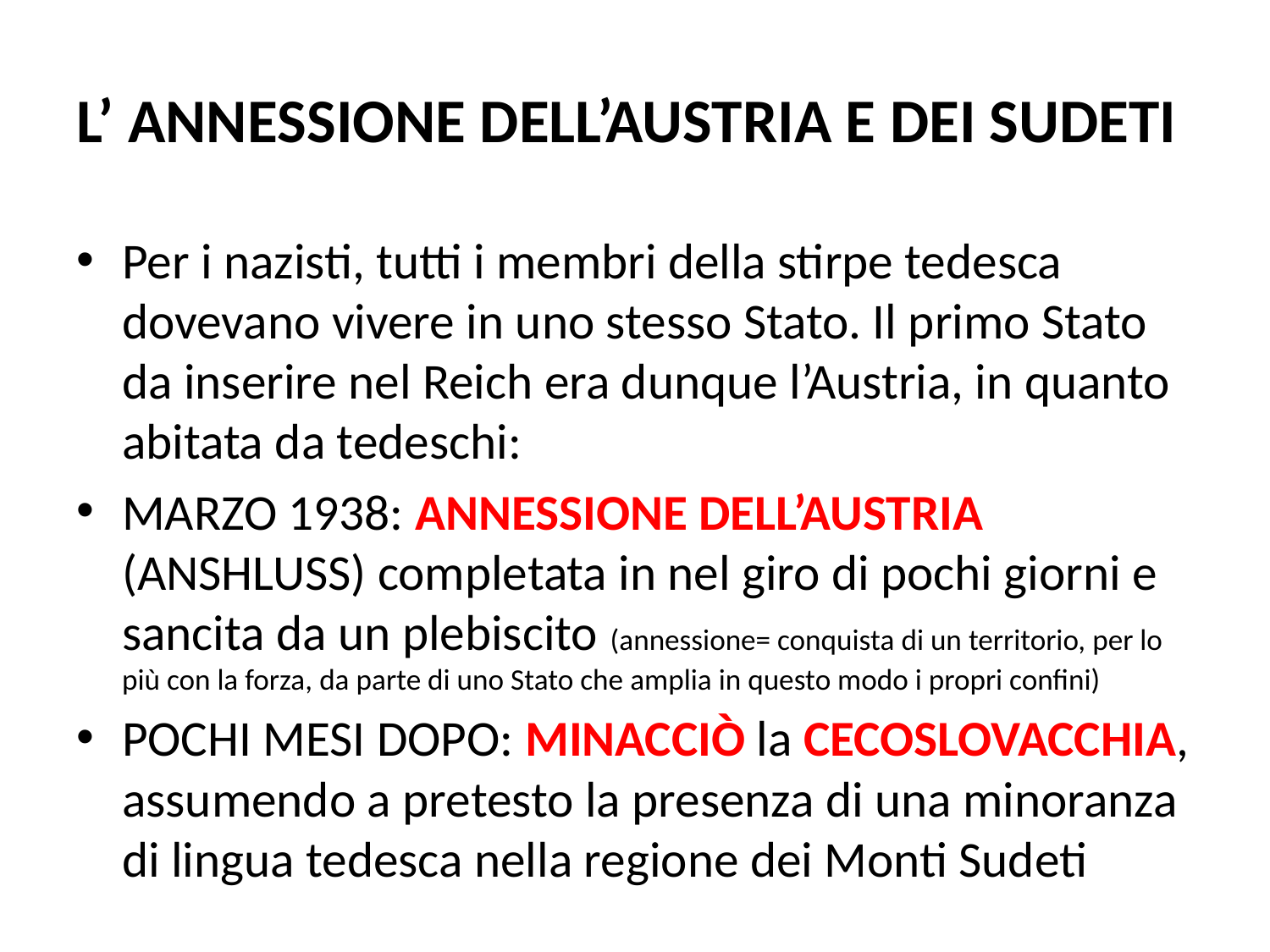

# L’ ANNESSIONE DELL’AUSTRIA E DEI SUDETI
Per i nazisti, tutti i membri della stirpe tedesca dovevano vivere in uno stesso Stato. Il primo Stato da inserire nel Reich era dunque l’Austria, in quanto abitata da tedeschi:
MARZO 1938: ANNESSIONE DELL’AUSTRIA  (ANSHLUSS) completata in nel giro di pochi giorni e sancita da un plebiscito (annessione= conquista di un territorio, per lo più con la forza, da parte di uno Stato che amplia in questo modo i propri confini)
POCHI MESI DOPO: MINACCIÒ la CECOSLOVACCHIA, assumendo a pretesto la presenza di una minoranza di lingua tedesca nella regione dei Monti Sudeti